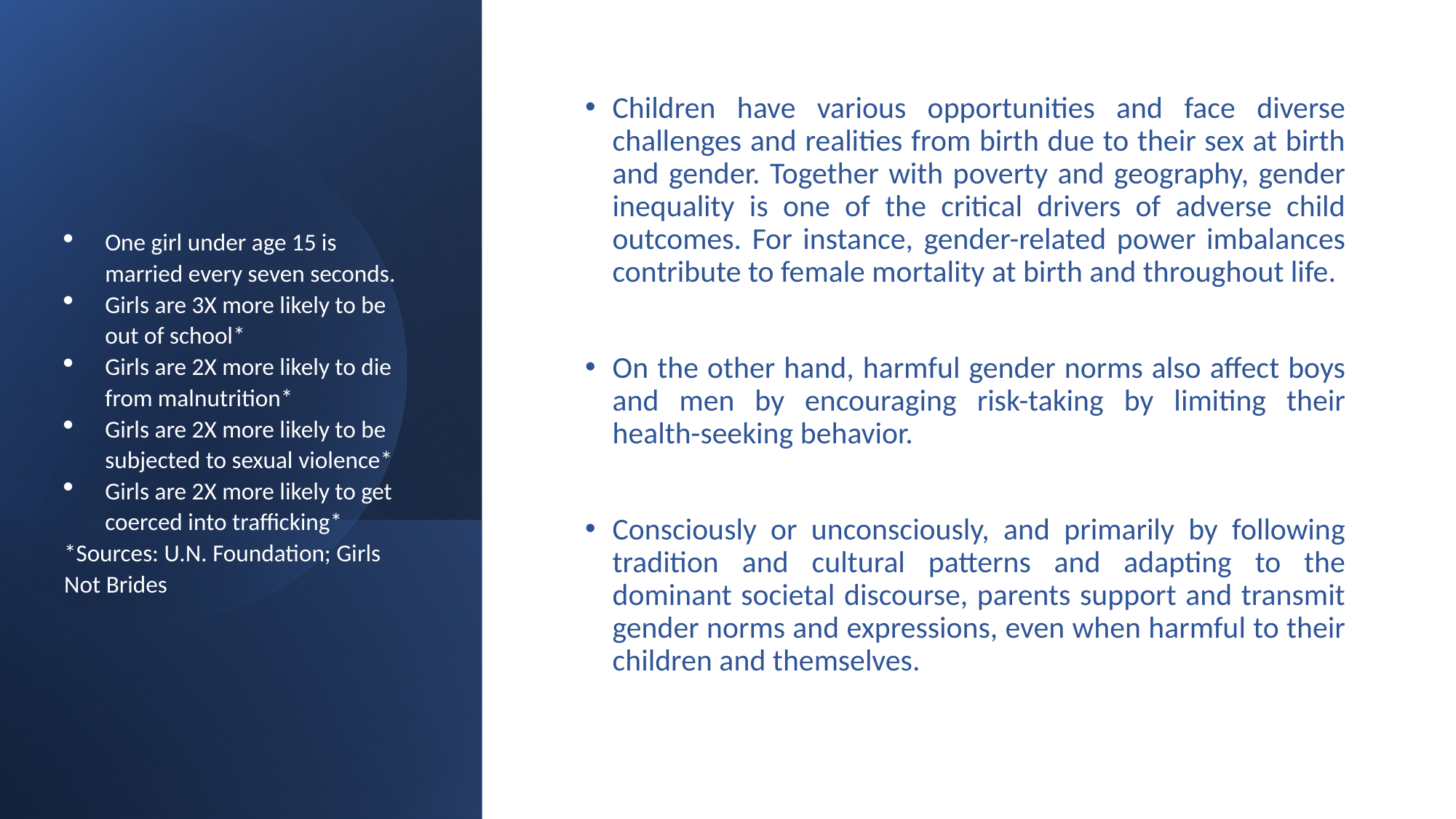

Children have various opportunities and face diverse challenges and realities from birth due to their sex at birth and gender. Together with poverty and geography, gender inequality is one of the critical drivers of adverse child outcomes. For instance, gender-related power imbalances contribute to female mortality at birth and throughout life.

On the other hand, harmful gender norms also affect boys and men by encouraging risk-taking by limiting their health-seeking behavior.

Consciously or unconsciously, and primarily by following tradition and cultural patterns and adapting to the dominant societal discourse, parents support and transmit gender norms and expressions, even when harmful to their children and themselves.

One girl under age 15 is married every seven seconds.
Girls are 3X more likely to be out of school*
Girls are 2X more likely to die from malnutrition*
Girls are 2X more likely to be subjected to sexual violence*
Girls are 2X more likely to get coerced into trafficking*
*Sources: U.N. Foundation; Girls Not Brides